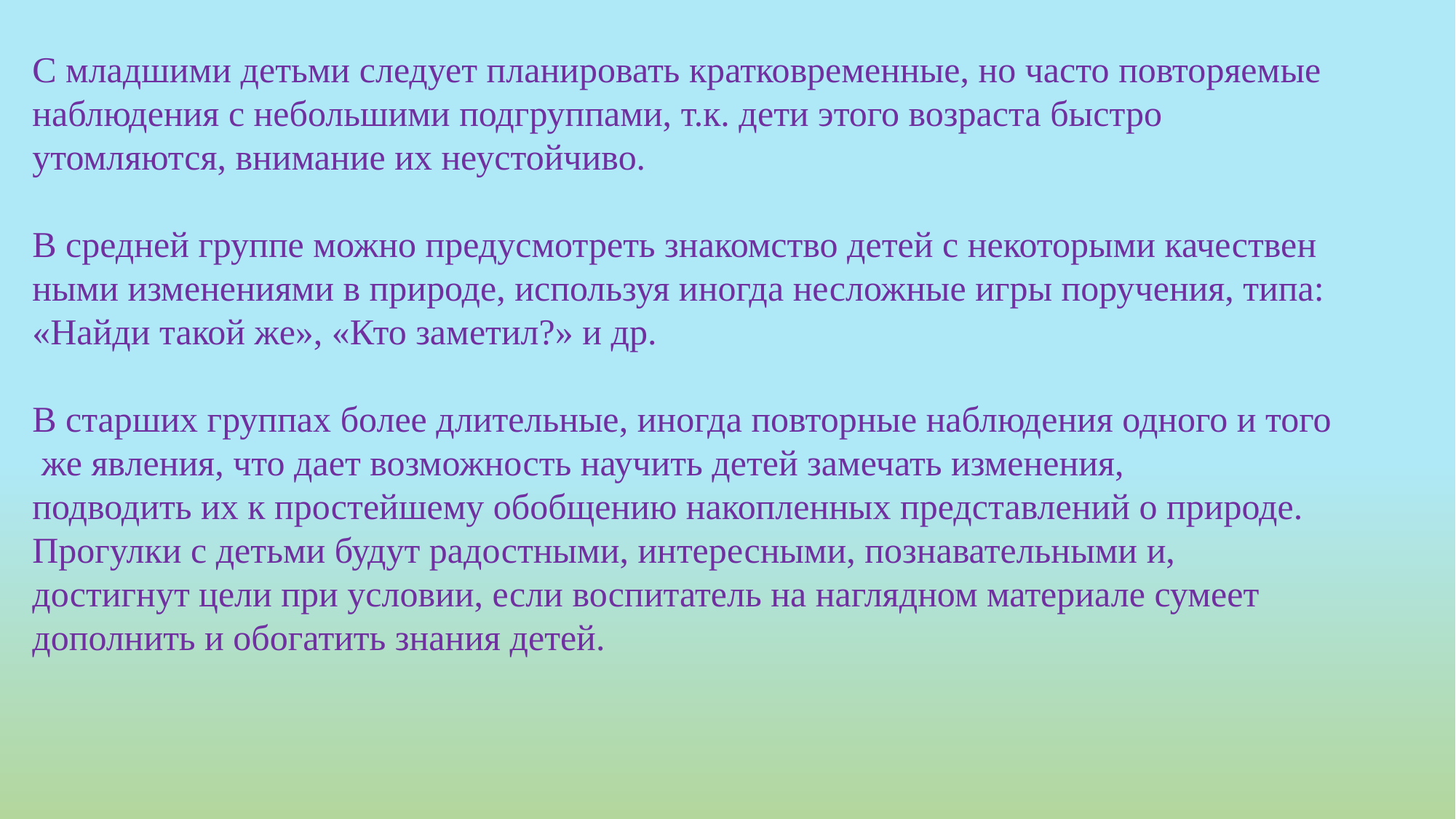

С младшими детьми следует планировать кратковременные, но часто повторяемые
наблюдения с небольшими подгруппами, т.к. дети этого возраста быстро
утомляются, внимание их неустойчиво.

В средней группе можно предусмотреть знакомство детей с некоторыми качественными изменениями в природе, используя иногда несложные игры поручения, типа: «Найди такой же», «Кто заметил?» и др.

В старших группах более длительные, иногда повторные наблюдения одного и того же явления, что дает возможность научить детей замечать изменения,
подводить их к простейшему обобщению накопленных представлений о природе.
Прогулки с детьми будут радостными, интересными, познавательными и,
достигнут цели при условии, если воспитатель на наглядном материале сумеет
дополнить и обогатить знания детей.